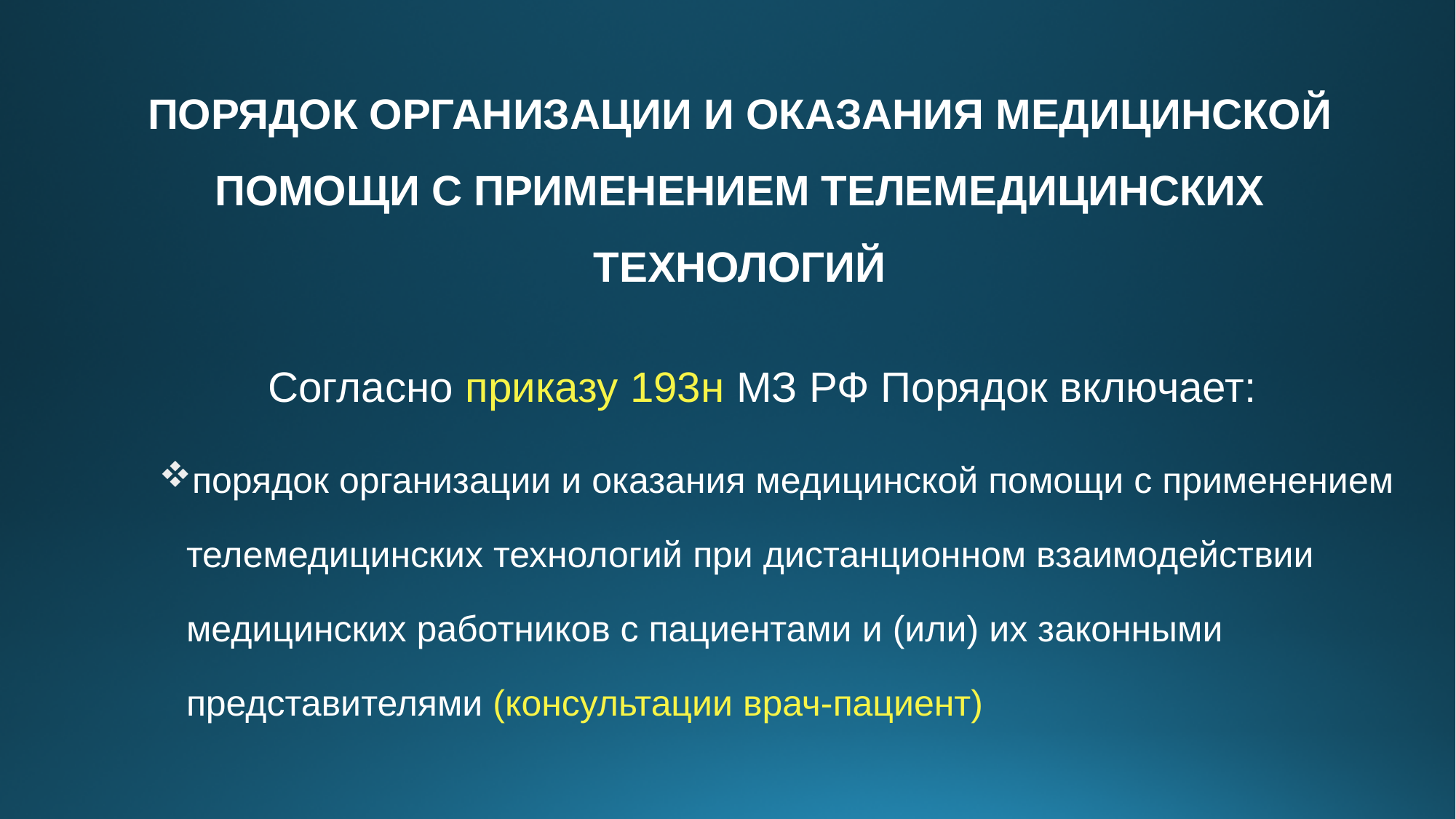

# ПОРЯДОК ОРГАНИЗАЦИИ И ОКАЗАНИЯ МЕДИЦИНСКОЙ ПОМОЩИ С ПРИМЕНЕНИЕМ ТЕЛЕМЕДИЦИНСКИХ ТЕХНОЛОГИЙ

	Согласно приказу 193н МЗ РФ Порядок включает:
порядок организации и оказания медицинской помощи с применением телемедицинских технологий при дистанционном взаимодействии медицинских работников с пациентами и (или) их законными представителями (консультации врач-пациент)